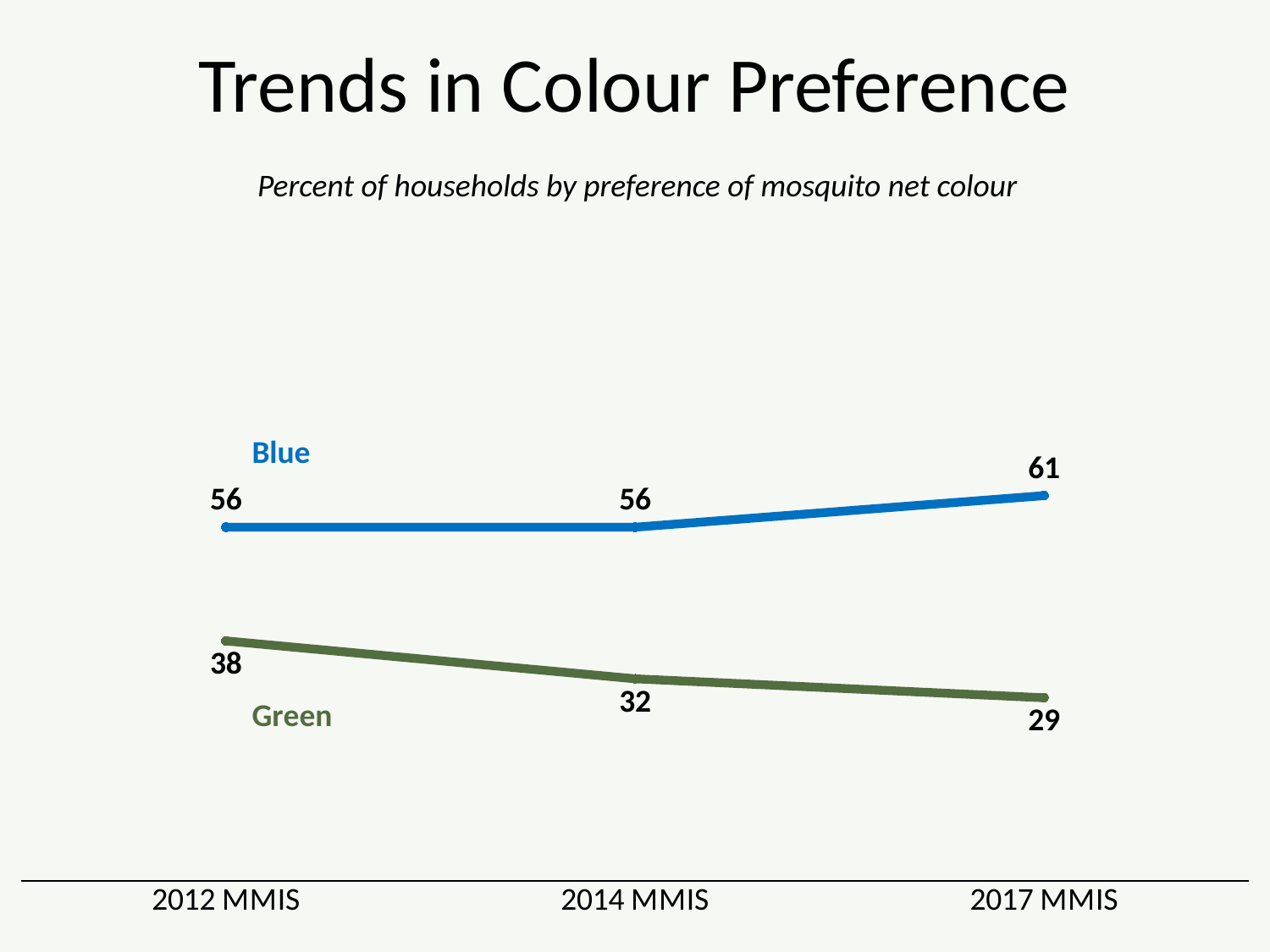

# Trends in Colour Preference
Percent of households by preference of mosquito net colour

### Chart

| Category | Blue | Green |
|---|---|---|
| 2012 MMIS | 56.0 | 38.0 |
| 2014 MMIS | 56.0 | 32.0 |
| 2017 MMIS | 61.0 | 29.0 |
Blue
Green